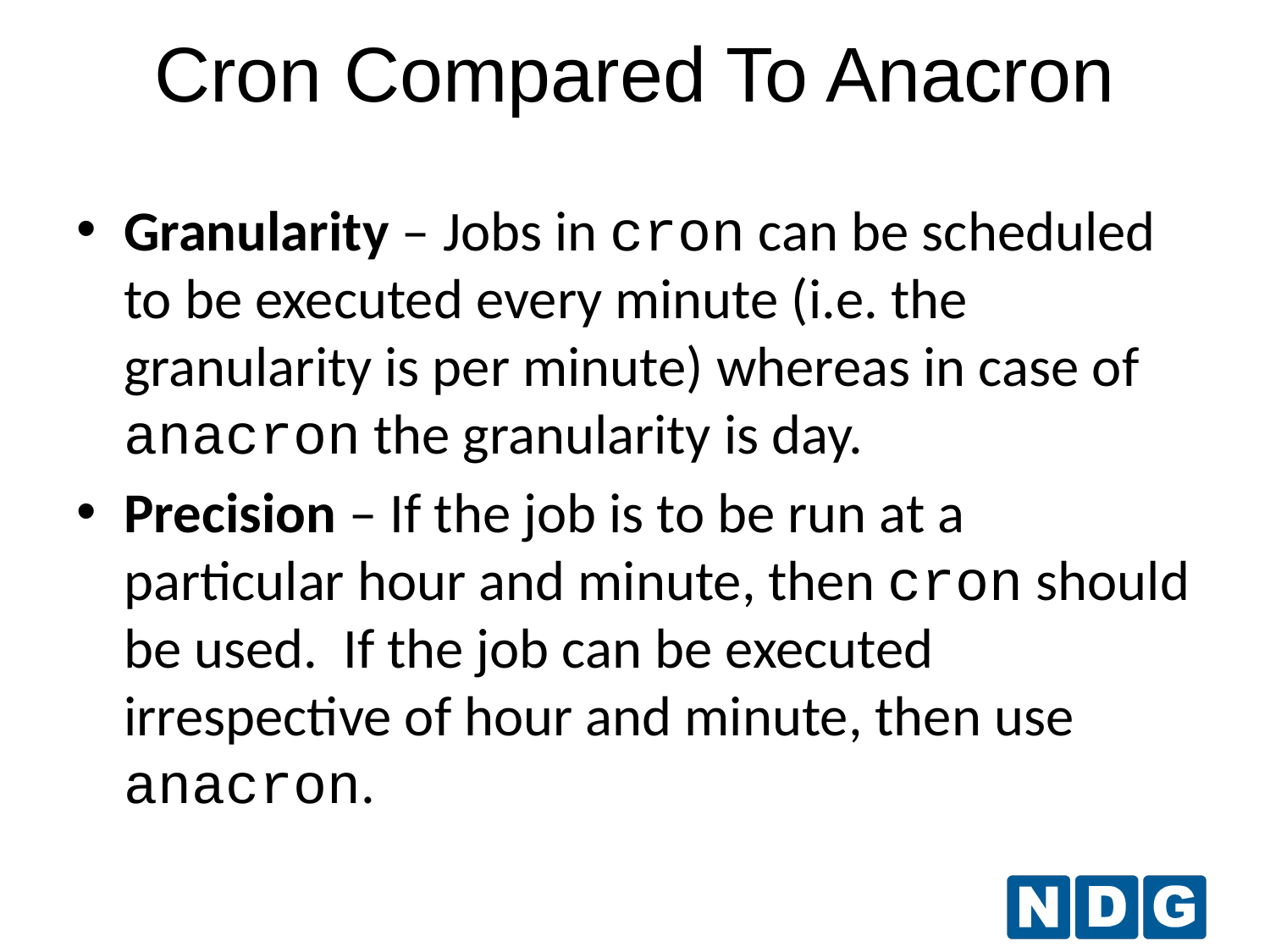

Cron Compared To Anacron
Granularity – Jobs in cron can be scheduled to be executed every minute (i.e. the granularity is per minute) whereas in case of anacron the granularity is day.
Precision – If the job is to be run at a particular hour and minute, then cron should be used.  If the job can be executed irrespective of hour and minute, then use anacron.